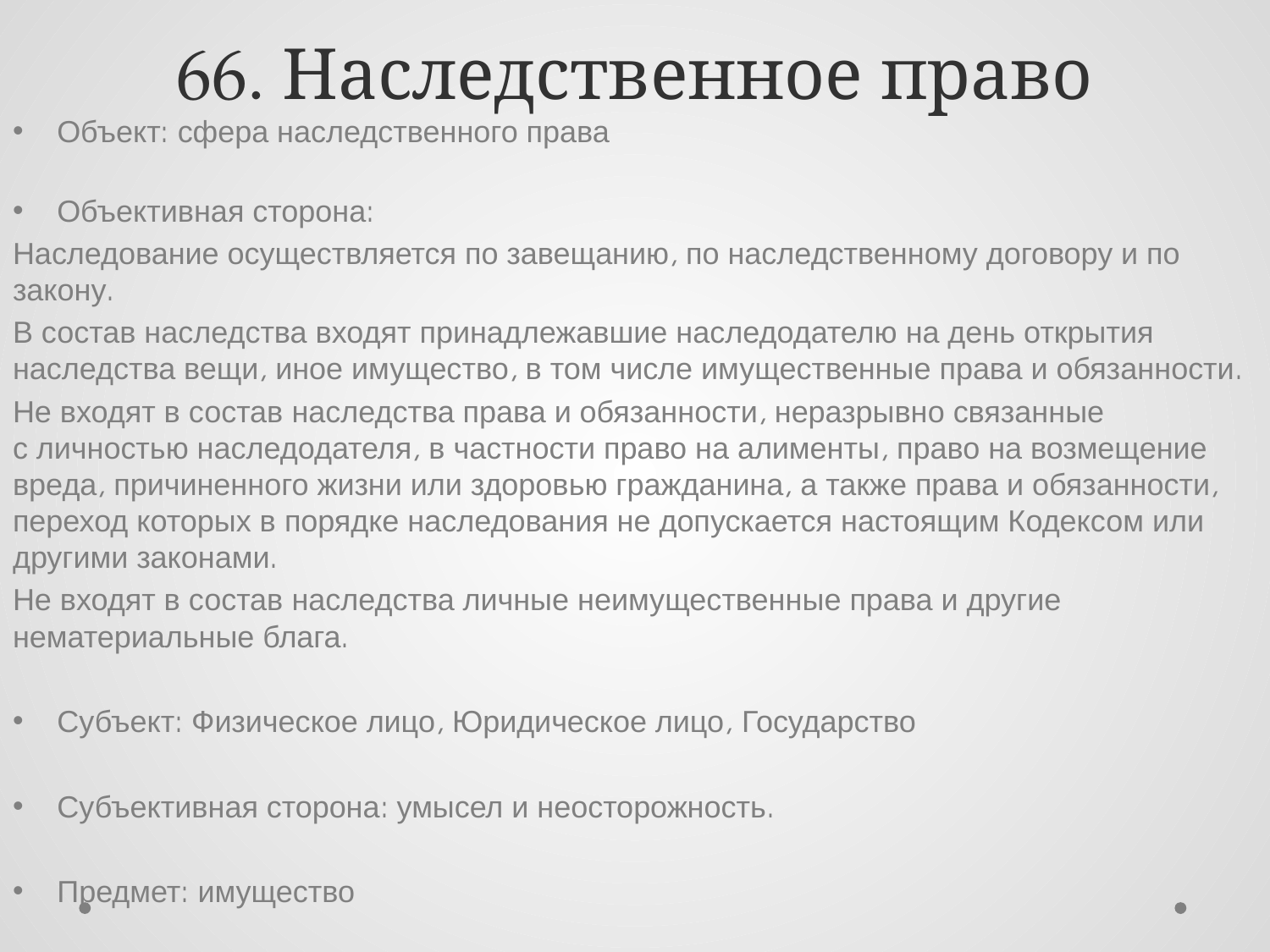

# 66. Наследственное право
Объект: сфера наследственного права
Объективная сторона:
Наследование осуществляется по завещанию, по наследственному договору и по закону.
В состав наследства входят принадлежавшие наследодателю на день открытия наследства вещи, иное имущество, в том числе имущественные права и обязанности.
Не входят в состав наследства права и обязанности, неразрывно связанные с личностью наследодателя, в частности право на алименты, право на возмещение вреда, причиненного жизни или здоровью гражданина, а также права и обязанности, переход которых в порядке наследования не допускается настоящим Кодексом или другими законами.
Не входят в состав наследства личные неимущественные права и другие нематериальные блага.

Субъект: Физическое лицо, Юридическое лицо, Государство

Субъективная сторона: умысел и неосторожность.

Предмет: имущество